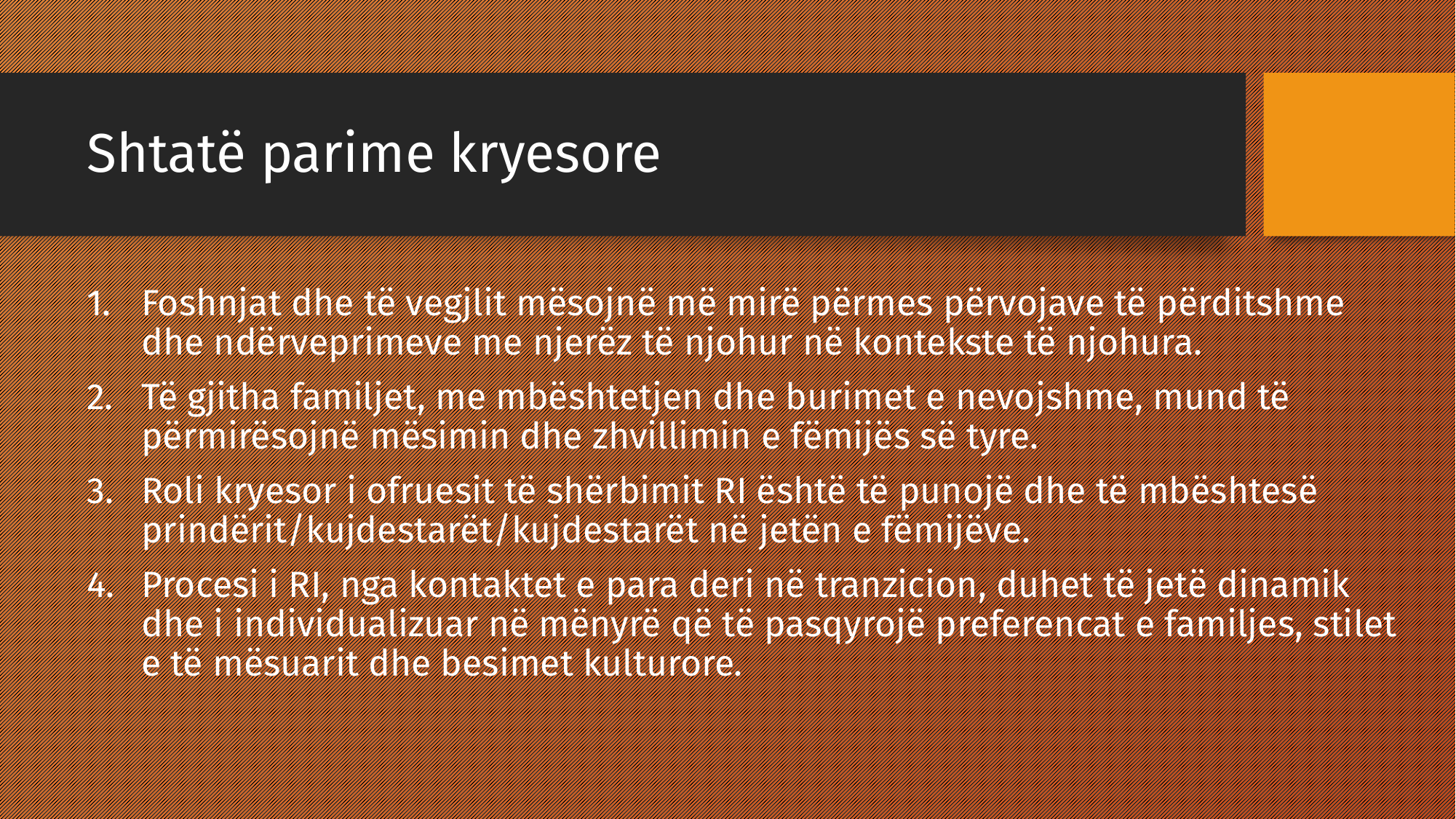

# Shtatë parime kryesore
Foshnjat dhe të vegjlit mësojnë më mirë përmes përvojave të përditshme dhe ndërveprimeve me njerëz të njohur në kontekste të njohura.
Të gjitha familjet, me mbështetjen dhe burimet e nevojshme, mund të përmirësojnë mësimin dhe zhvillimin e fëmijës së tyre.
Roli kryesor i ofruesit të shërbimit RI është të punojë dhe të mbështesë prindërit/kujdestarët/kujdestarët në jetën e fëmijëve.
Procesi i RI, nga kontaktet e para deri në tranzicion, duhet të jetë dinamik dhe i individualizuar në mënyrë që të pasqyrojë preferencat e familjes, stilet e të mësuarit dhe besimet kulturore.